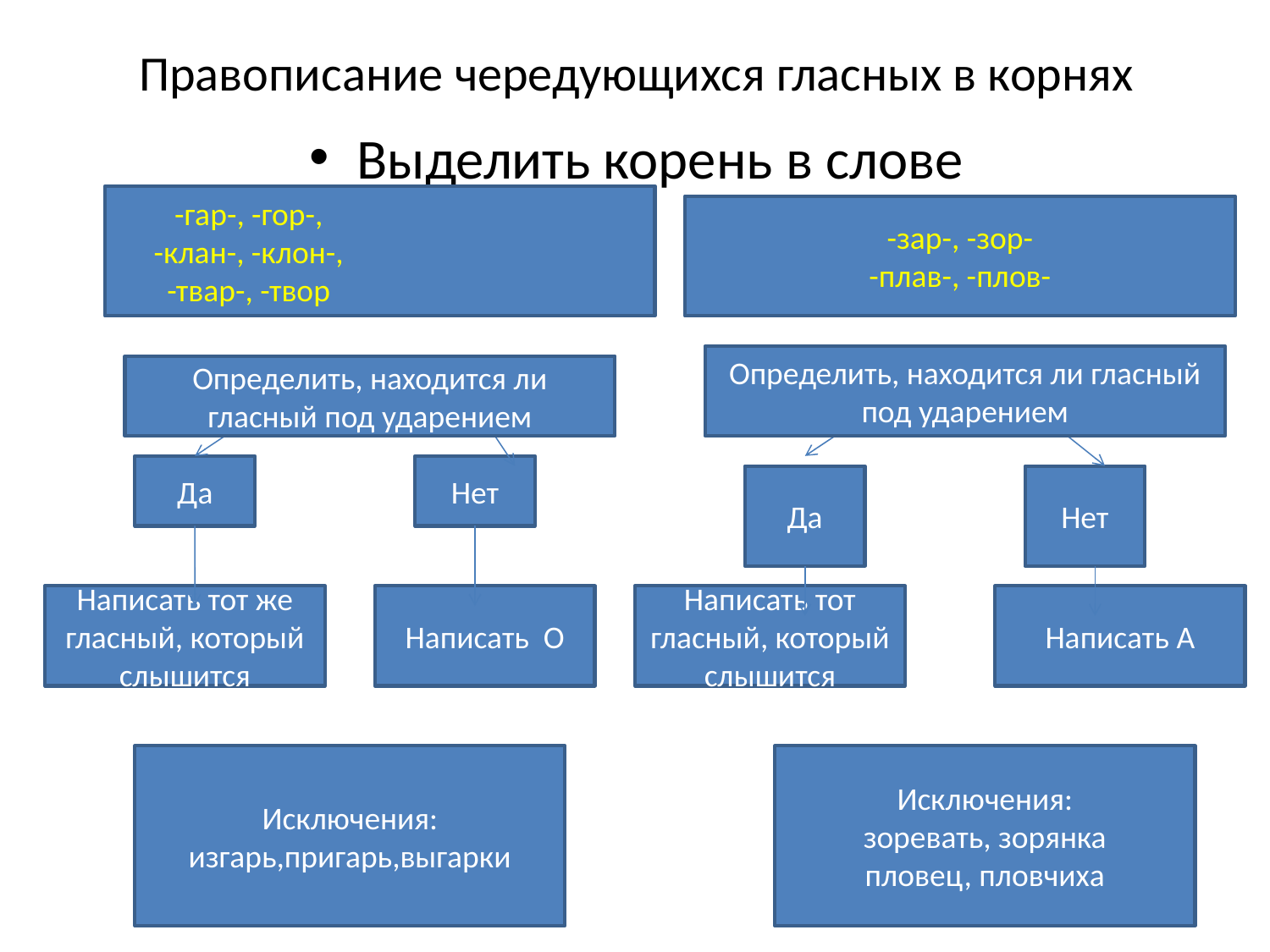

# Правописание чередующихся гласных в корнях
Выделить корень в слове
-гар-, -гор-,
-клан-, -клон-,
-твар-, -твор
-зар-, -зор-
-плав-, -плов-
Определить, находится ли гласный под ударением
Определить, находится ли гласный под ударением
Да
Нет
Да
Нет
Написать тот же гласный, который слышится
Написать  О
Написать тот гласный, который слышится
Написать А
Исключения:
изгарь,пригарь,выгарки
Исключения:
зоревать, зорянка
пловец, пловчиха